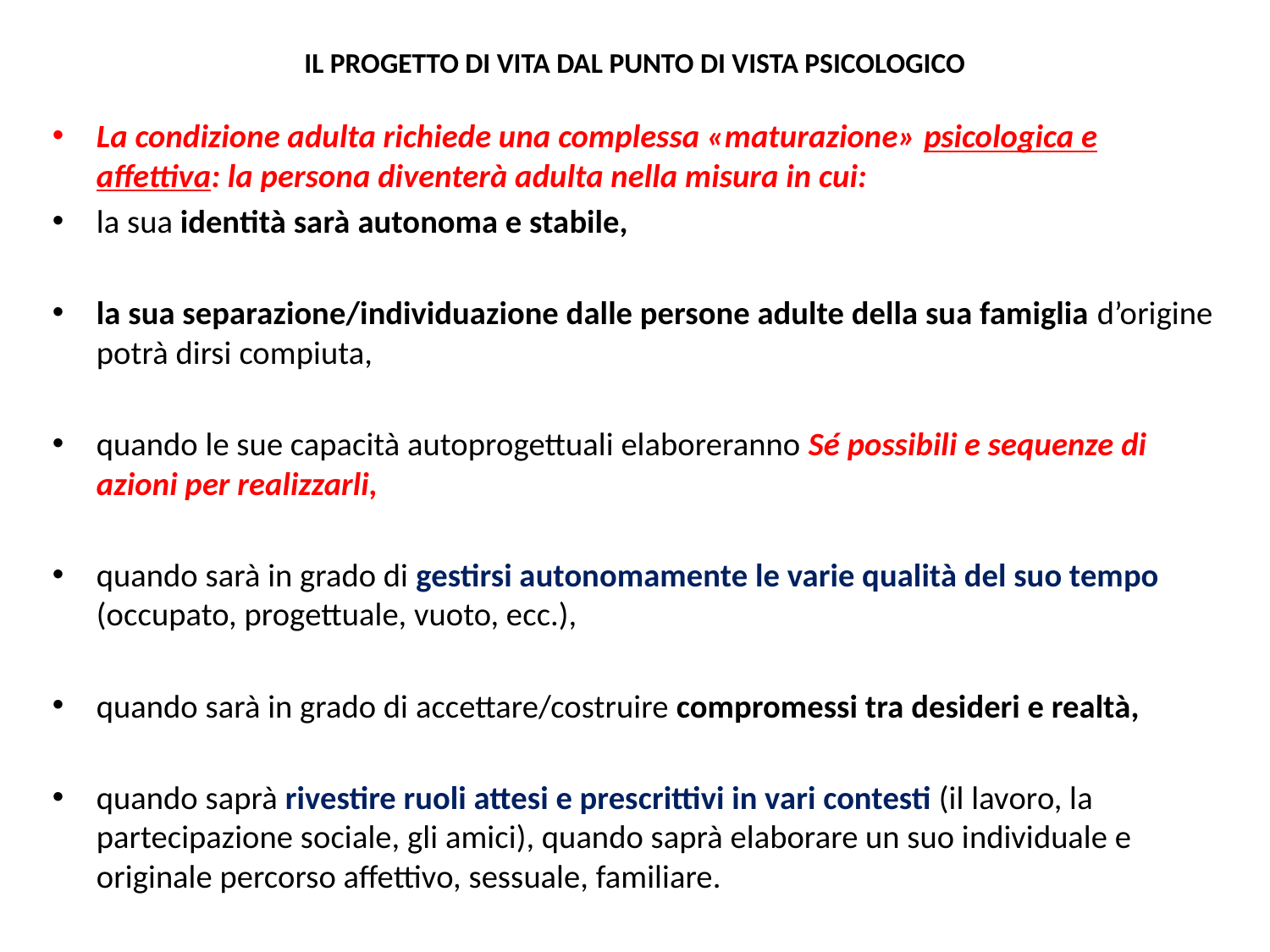

# IL PROGETTO DI VITA DAL PUNTO DI VISTA PSICOLOGICO
La condizione adulta richiede una complessa «maturazione» psicologica e affettiva: la persona diventerà adulta nella misura in cui:
la sua identità sarà autonoma e stabile,

la sua separazione/individuazione dalle persone adulte della sua famiglia d’origine potrà dirsi compiuta,

quando le sue capacità autoprogettuali elaboreranno Sé possibili e sequenze di azioni per realizzarli,

quando sarà in grado di gestirsi autonomamente le varie qualità del suo tempo (occupato, progettuale, vuoto, ecc.),

quando sarà in grado di accettare/costruire compromessi tra desideri e realtà,

quando saprà rivestire ruoli attesi e prescrittivi in vari contesti (il lavoro, la partecipazione sociale, gli amici), quando saprà elaborare un suo individuale e originale percorso affettivo, sessuale, familiare.